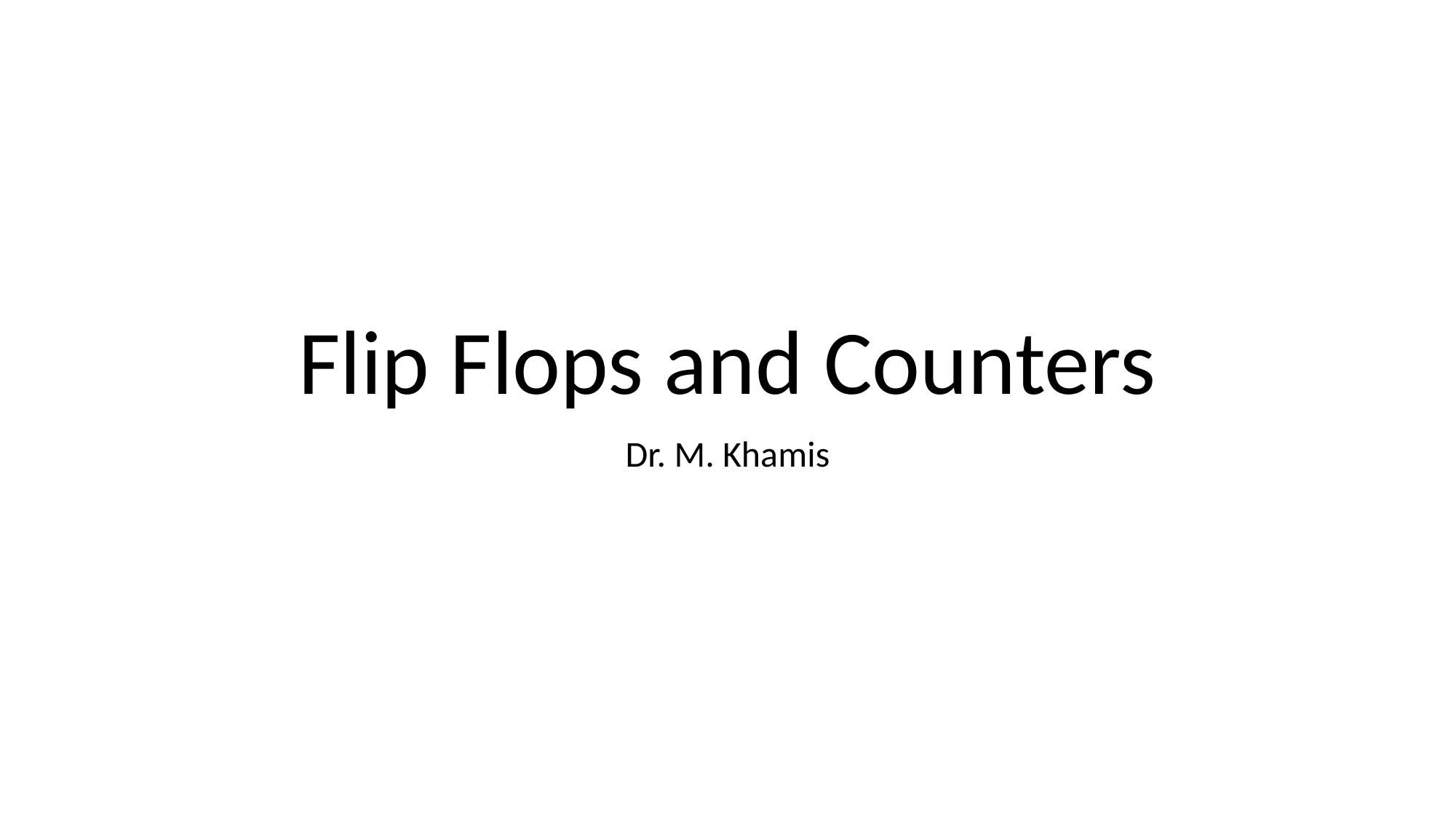

# Flip Flops and Counters
Dr. M. Khamis